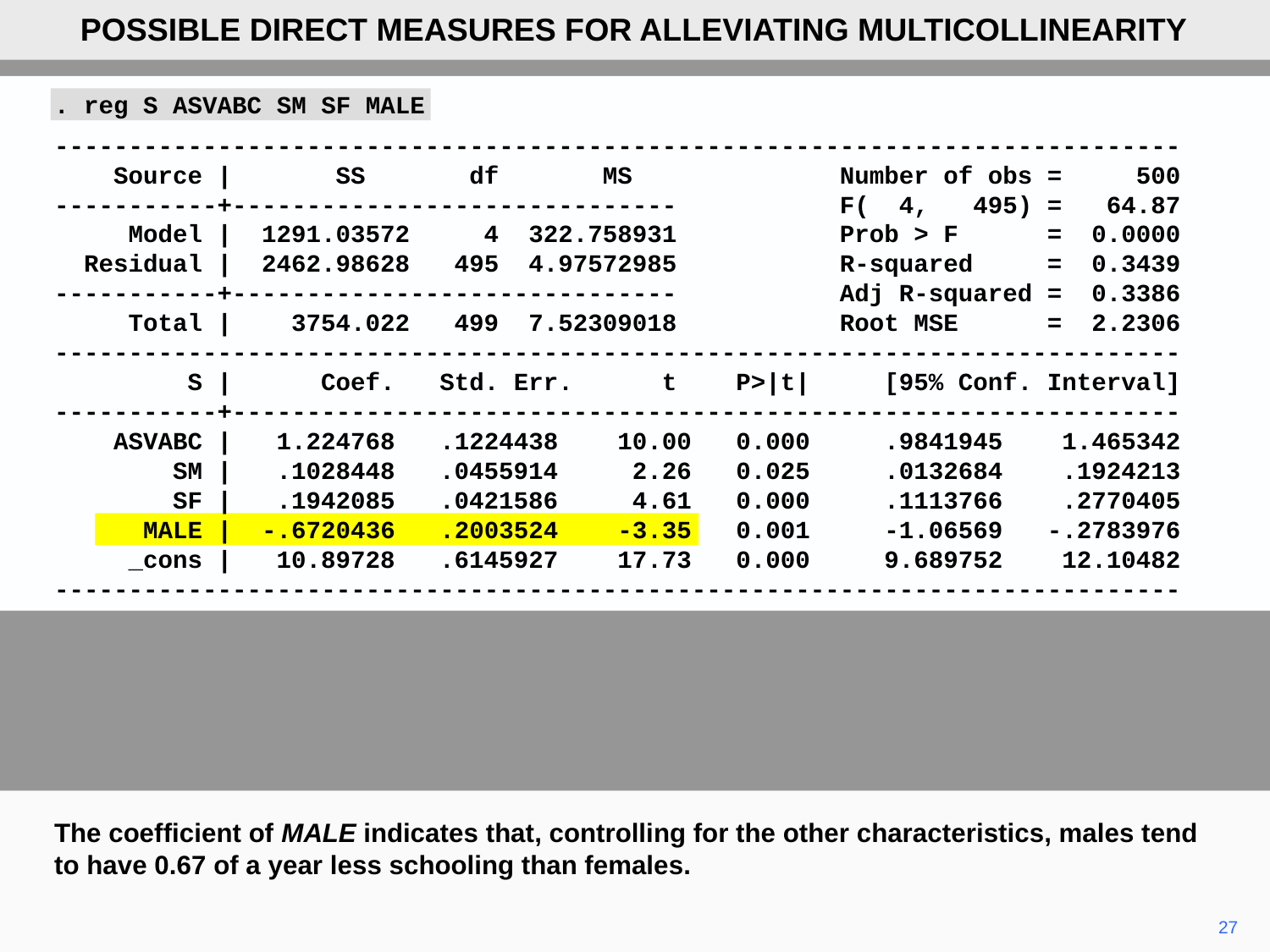

POSSIBLE DIRECT MEASURES FOR ALLEVIATING MULTICOLLINEARITY

. reg S ASVABC SM SF MALE
----------------------------------------------------------------------------
    Source |       SS       df       MS              Number of obs =     500
-----------+------------------------------           F(  4,   495) =   64.87
     Model |  1291.03572     4  322.758931           Prob > F      =  0.0000
  Residual |  2462.98628   495  4.97572985           R-squared     =  0.3439
-----------+------------------------------           Adj R-squared =  0.3386
     Total |    3754.022   499  7.52309018           Root MSE      =  2.2306
----------------------------------------------------------------------------
         S |      Coef.   Std. Err.      t    P>|t|     [95% Conf. Interval]
-----------+----------------------------------------------------------------
    ASVABC |   1.224768   .1224438    10.00   0.000     .9841945    1.465342
        SM |   .1028448   .0455914     2.26   0.025     .0132684    .1924213
        SF |   .1942085   .0421586     4.61   0.000     .1113766    .2770405
      MALE |  -.6720436   .2003524    -3.35   0.001     -1.06569   -.2783976
     _cons |   10.89728   .6145927    17.73   0.000     9.689752    12.10482
----------------------------------------------------------------------------

The coefficient of MALE indicates that, controlling for the other characteristics, males tend to have 0.67 of a year less schooling than females.
27